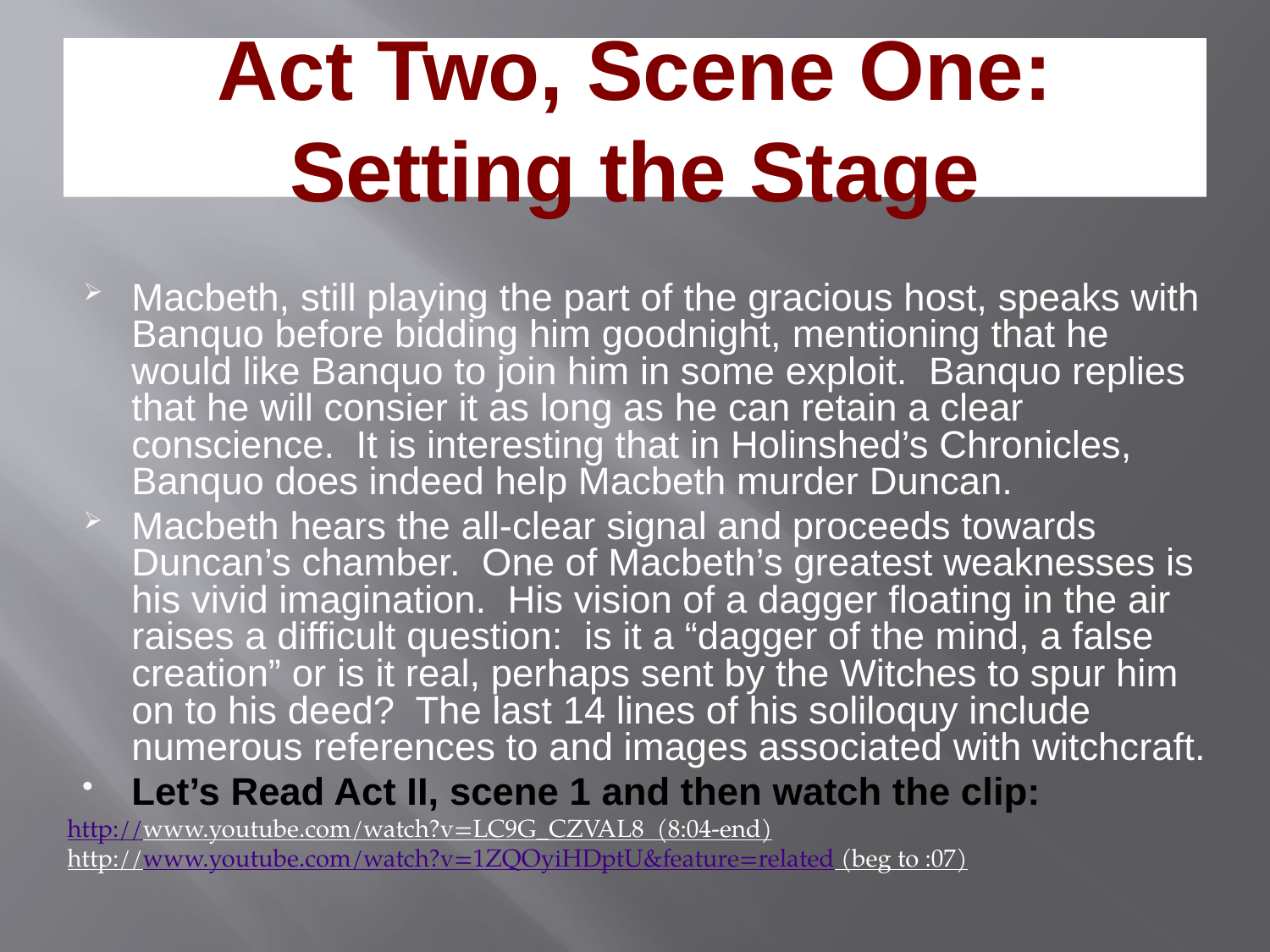

# Act Two, Scene One: Setting the Stage
Macbeth, still playing the part of the gracious host, speaks with Banquo before bidding him goodnight, mentioning that he would like Banquo to join him in some exploit.  Banquo replies that he will consier it as long as he can retain a clear conscience.  It is interesting that in Holinshed’s Chronicles, Banquo does indeed help Macbeth murder Duncan.
Macbeth hears the all-clear signal and proceeds towards Duncan’s chamber.  One of Macbeth’s greatest weaknesses is his vivid imagination.  His vision of a dagger floating in the air raises a difficult question:  is it a “dagger of the mind, a false creation” or is it real, perhaps sent by the Witches to spur him on to his deed?  The last 14 lines of his soliloquy include numerous references to and images associated with witchcraft.
Let’s Read Act II, scene 1 and then watch the clip:
http://www.youtube.com/watch?v=LC9G_CZVAL8  (8:04-end)
http://www.youtube.com/watch?v=1ZQOyiHDptU&feature=related (beg to :07)